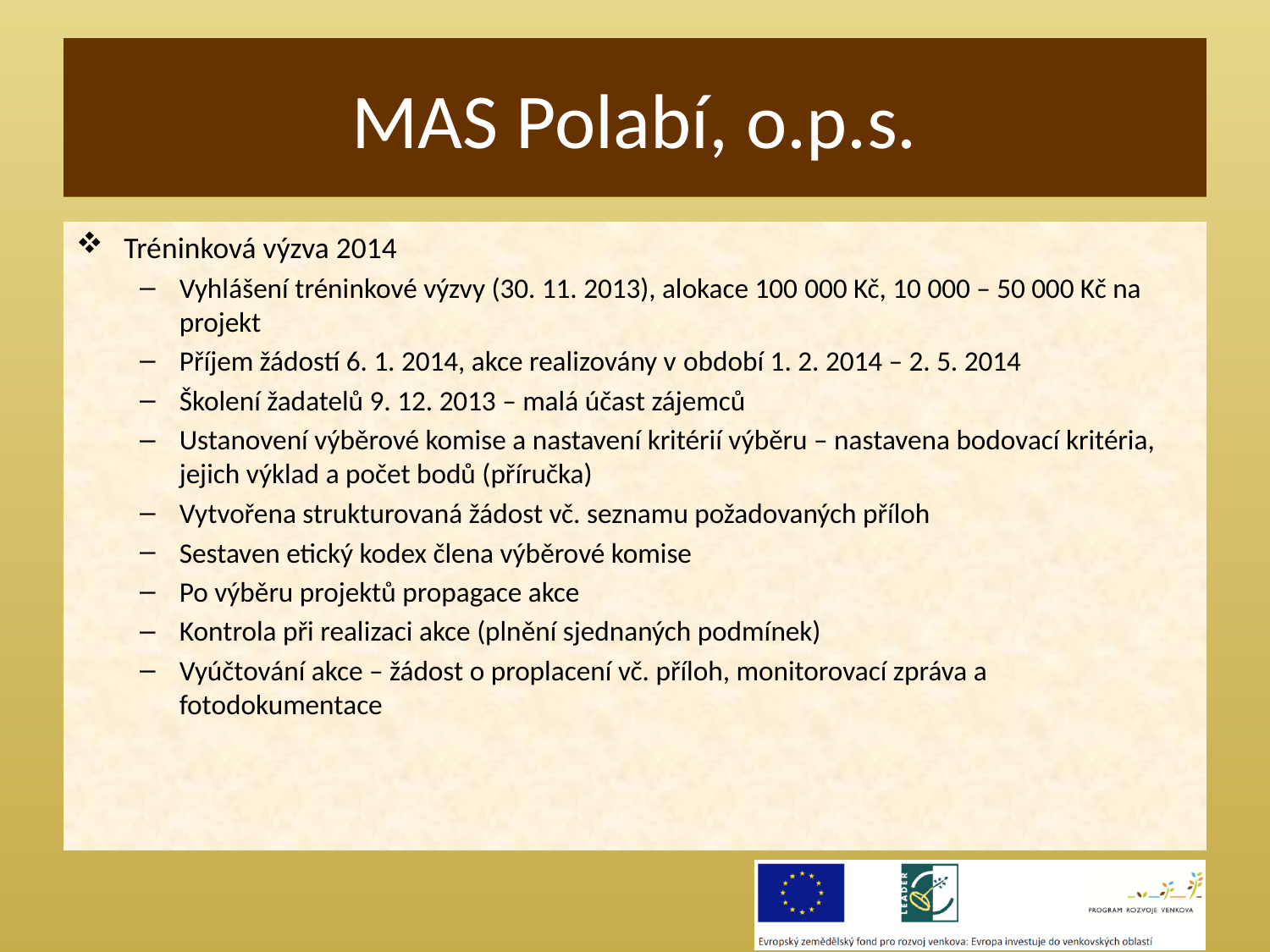

# MAS Polabí, o.p.s.
Tréninková výzva 2014
Vyhlášení tréninkové výzvy (30. 11. 2013), alokace 100 000 Kč, 10 000 – 50 000 Kč na projekt
Příjem žádostí 6. 1. 2014, akce realizovány v období 1. 2. 2014 – 2. 5. 2014
Školení žadatelů 9. 12. 2013 – malá účast zájemců
Ustanovení výběrové komise a nastavení kritérií výběru – nastavena bodovací kritéria, jejich výklad a počet bodů (příručka)
Vytvořena strukturovaná žádost vč. seznamu požadovaných příloh
Sestaven etický kodex člena výběrové komise
Po výběru projektů propagace akce
Kontrola při realizaci akce (plnění sjednaných podmínek)
Vyúčtování akce – žádost o proplacení vč. příloh, monitorovací zpráva a fotodokumentace